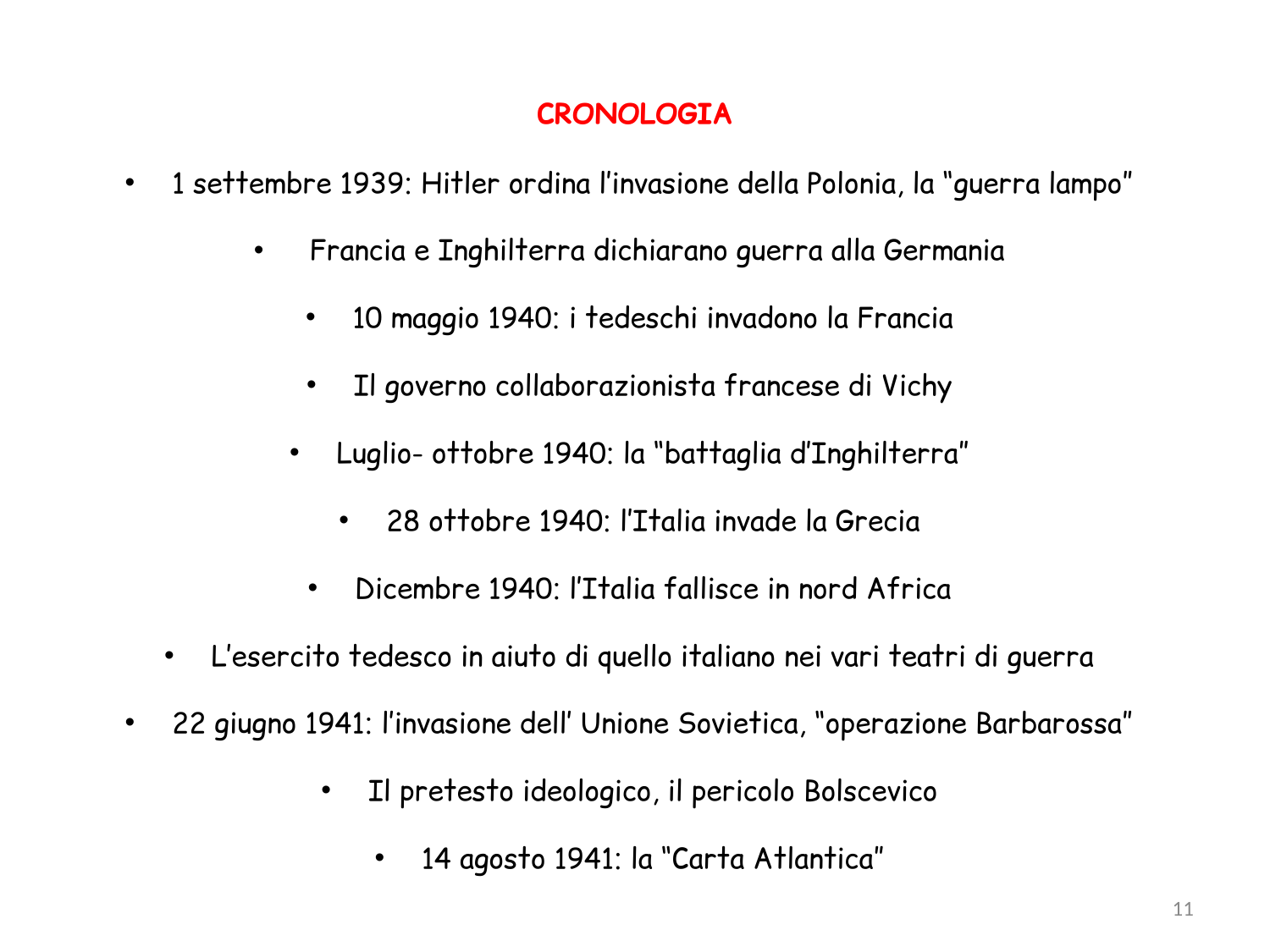

CRONOLOGIA
  1 settembre 1939: Hitler ordina l’invasione della Polonia, la “guerra lampo”

   Francia e Inghilterra dichiarano guerra alla Germania

  10 maggio 1940: i tedeschi invadono la Francia

  Il governo collaborazionista francese di Vichy

  Luglio- ottobre 1940: la “battaglia d’Inghilterra”

  28 ottobre 1940: l’Italia invade la Grecia

  Dicembre 1940: l’Italia fallisce in nord Africa

  L’esercito tedesco in aiuto di quello italiano nei vari teatri di guerra

  22 giugno 1941: l’invasione dell’ Unione Sovietica, “operazione Barbarossa”

  Il pretesto ideologico, il pericolo Bolscevico

  14 agosto 1941: la “Carta Atlantica”

11